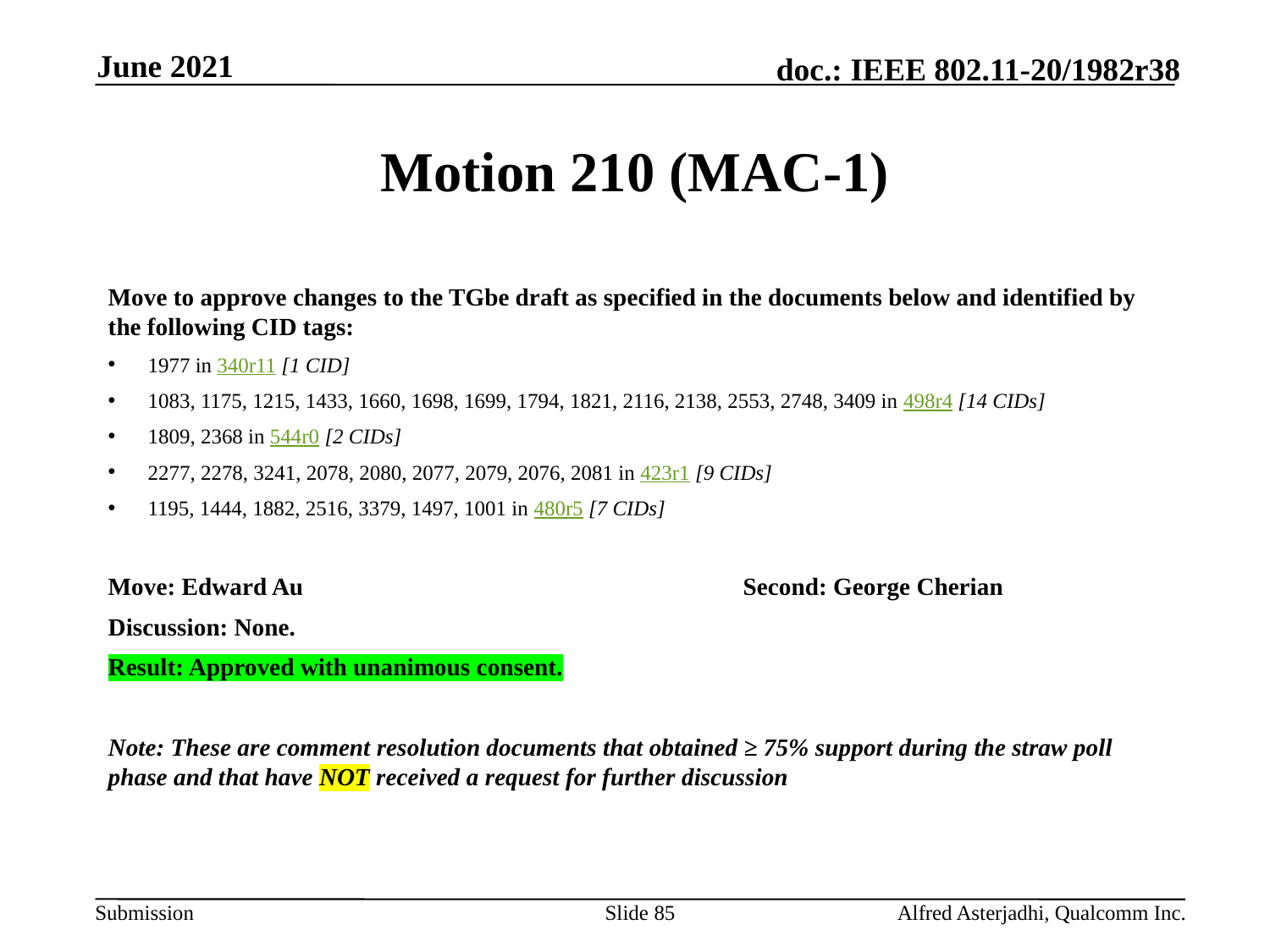

June 2021
# Motion 210 (MAC-1)
Move to approve changes to the TGbe draft as specified in the documents below and identified by the following CID tags:
1977 in 340r11 [1 CID]
1083, 1175, 1215, 1433, 1660, 1698, 1699, 1794, 1821, 2116, 2138, 2553, 2748, 3409 in 498r4 [14 CIDs]
1809, 2368 in 544r0 [2 CIDs]
2277, 2278, 3241, 2078, 2080, 2077, 2079, 2076, 2081 in 423r1 [9 CIDs]
1195, 1444, 1882, 2516, 3379, 1497, 1001 in 480r5 [7 CIDs]

Move: Edward Au 				Second: George Cherian
Discussion: None.
Result: Approved with unanimous consent.

Note: These are comment resolution documents that obtained ≥ 75% support during the straw poll phase and that have NOT received a request for further discussion
Slide 85
Alfred Asterjadhi, Qualcomm Inc.